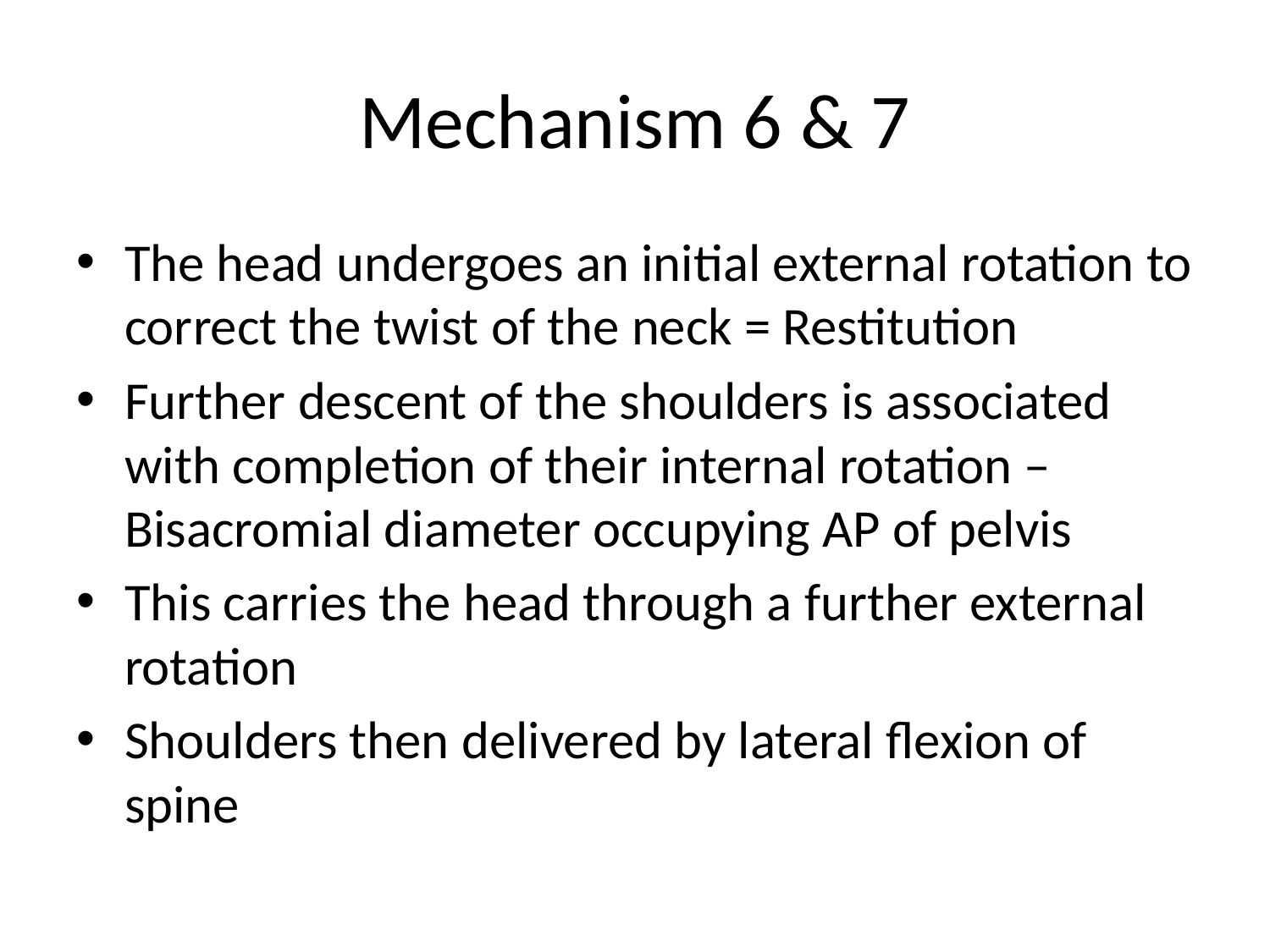

# Mechanism 6 & 7
The head undergoes an initial external rotation to correct the twist of the neck = Restitution
Further descent of the shoulders is associated with completion of their internal rotation – Bisacromial diameter occupying AP of pelvis
This carries the head through a further external rotation
Shoulders then delivered by lateral flexion of spine